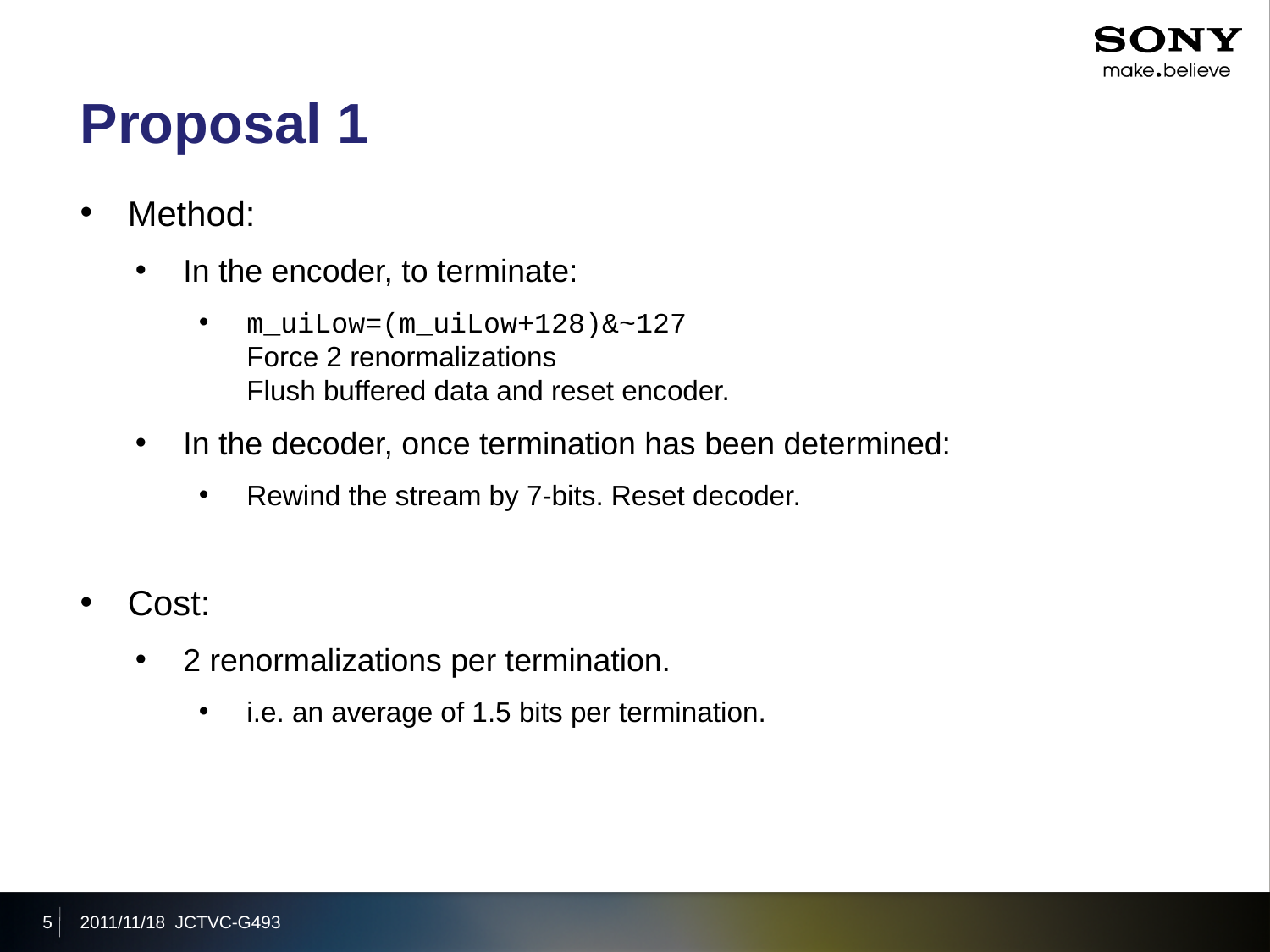

# Proposal 1

Method:
In the encoder, to terminate:
m_uiLow=(m_uiLow+128)&~127
Force 2 renormalizations
Flush buffered data and reset encoder.
In the decoder, once termination has been determined:
Rewind the stream by 7-bits. Reset decoder.

Cost:
2 renormalizations per termination.
i.e. an average of 1.5 bits per termination.
5
2011/11/18
JCTVC-G493